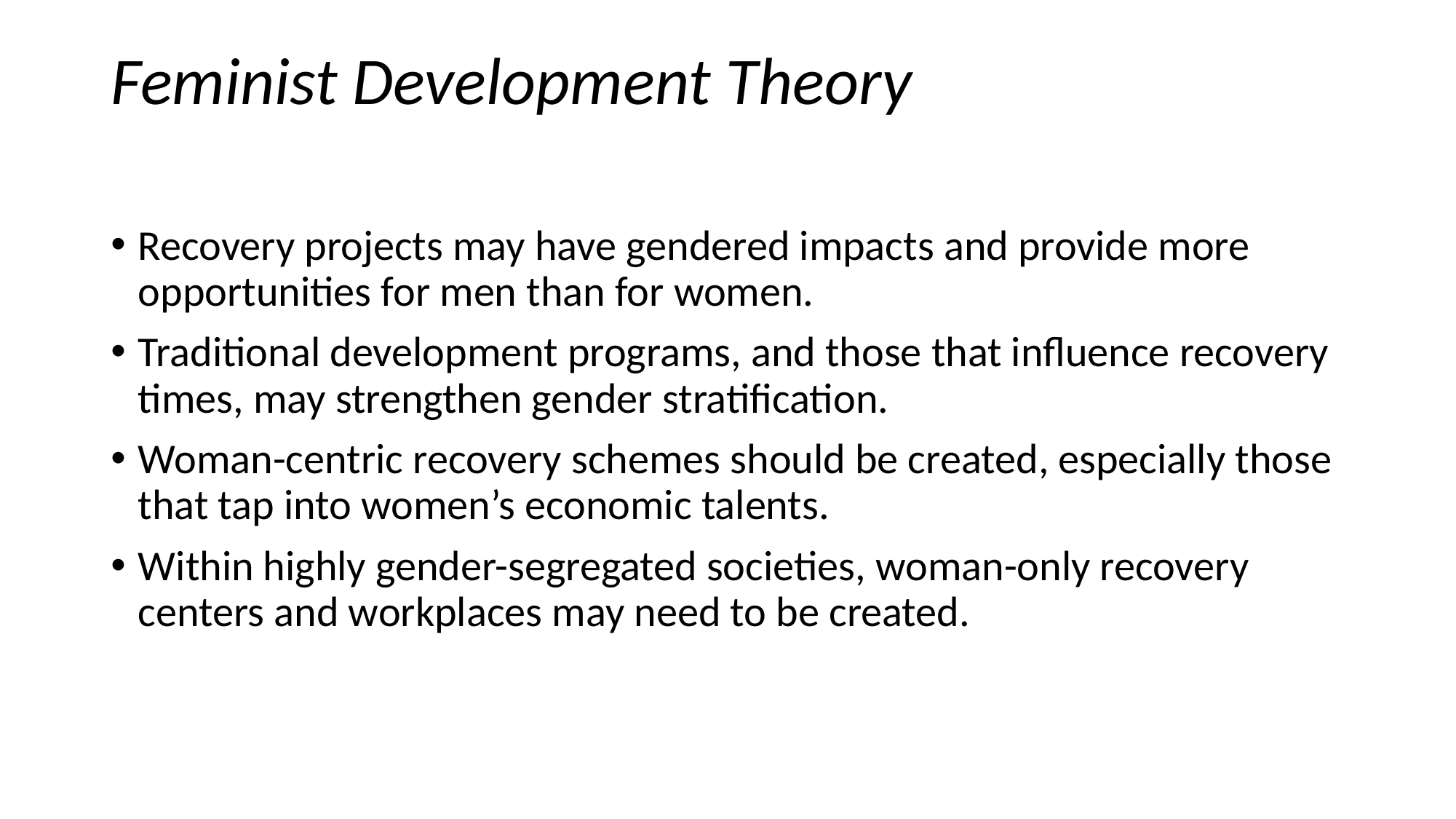

# Feminist Development Theory
Recovery projects may have gendered impacts and provide more opportunities for men than for women.
Traditional development programs, and those that influence recovery times, may strengthen gender stratification.
Woman-centric recovery schemes should be created, especially those that tap into women’s economic talents.
Within highly gender-segregated societies, woman-only recovery centers and workplaces may need to be created.